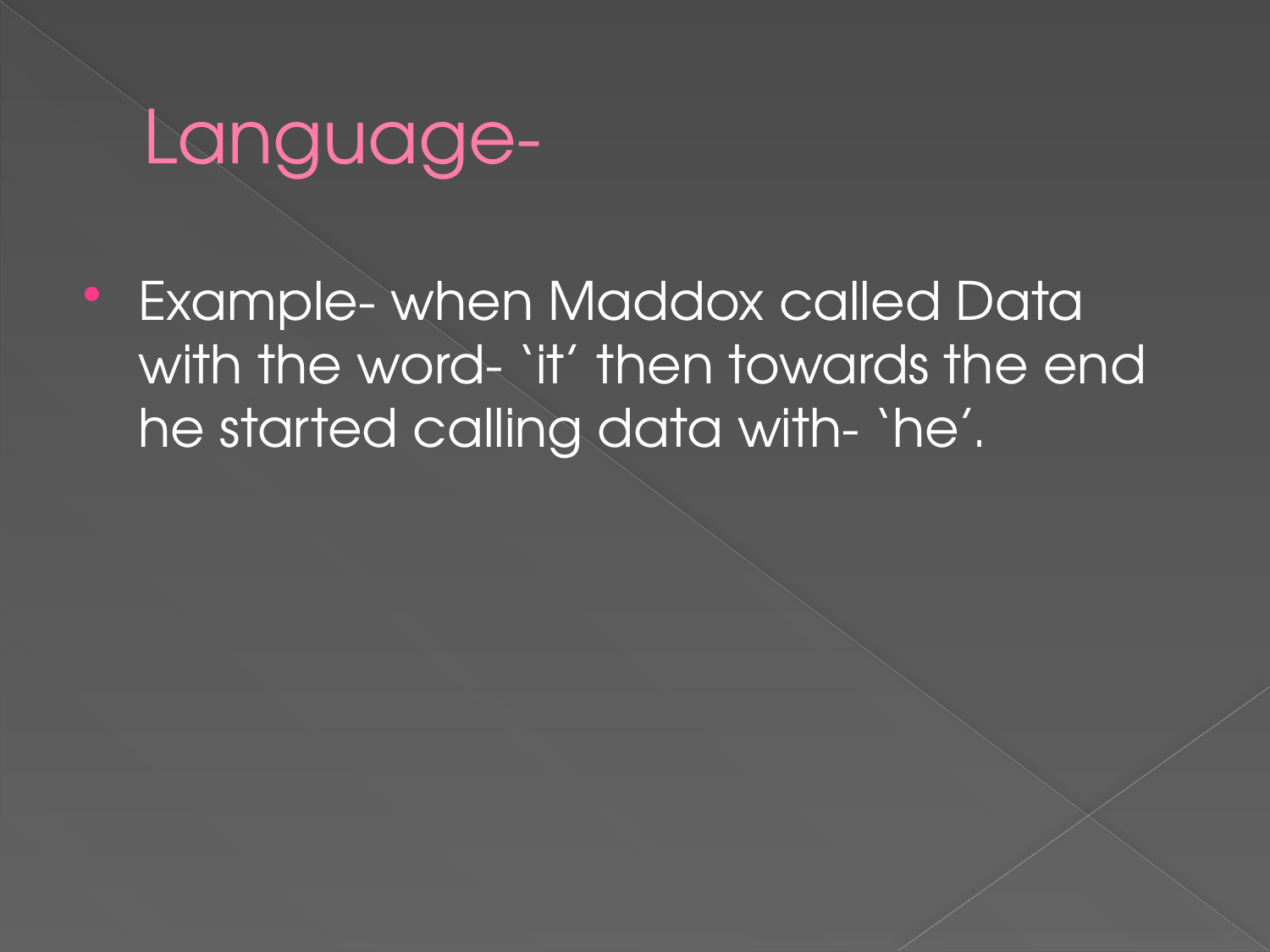

# Language-
Example- when Maddox called Data with the word- ‘it’ then towards the end he started calling data with- ‘he’.